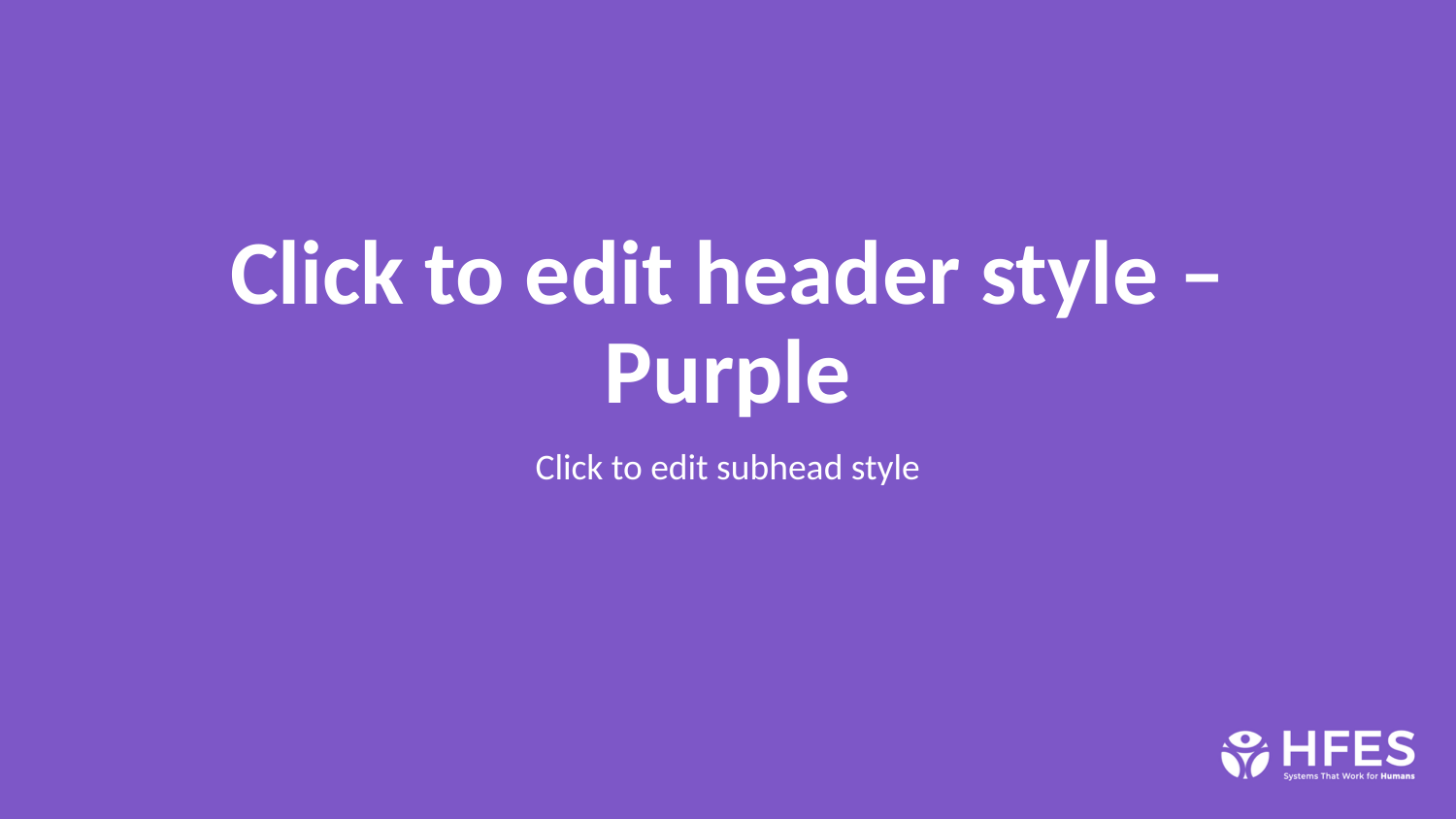

# Click to edit header style – Purple
Click to edit subhead style